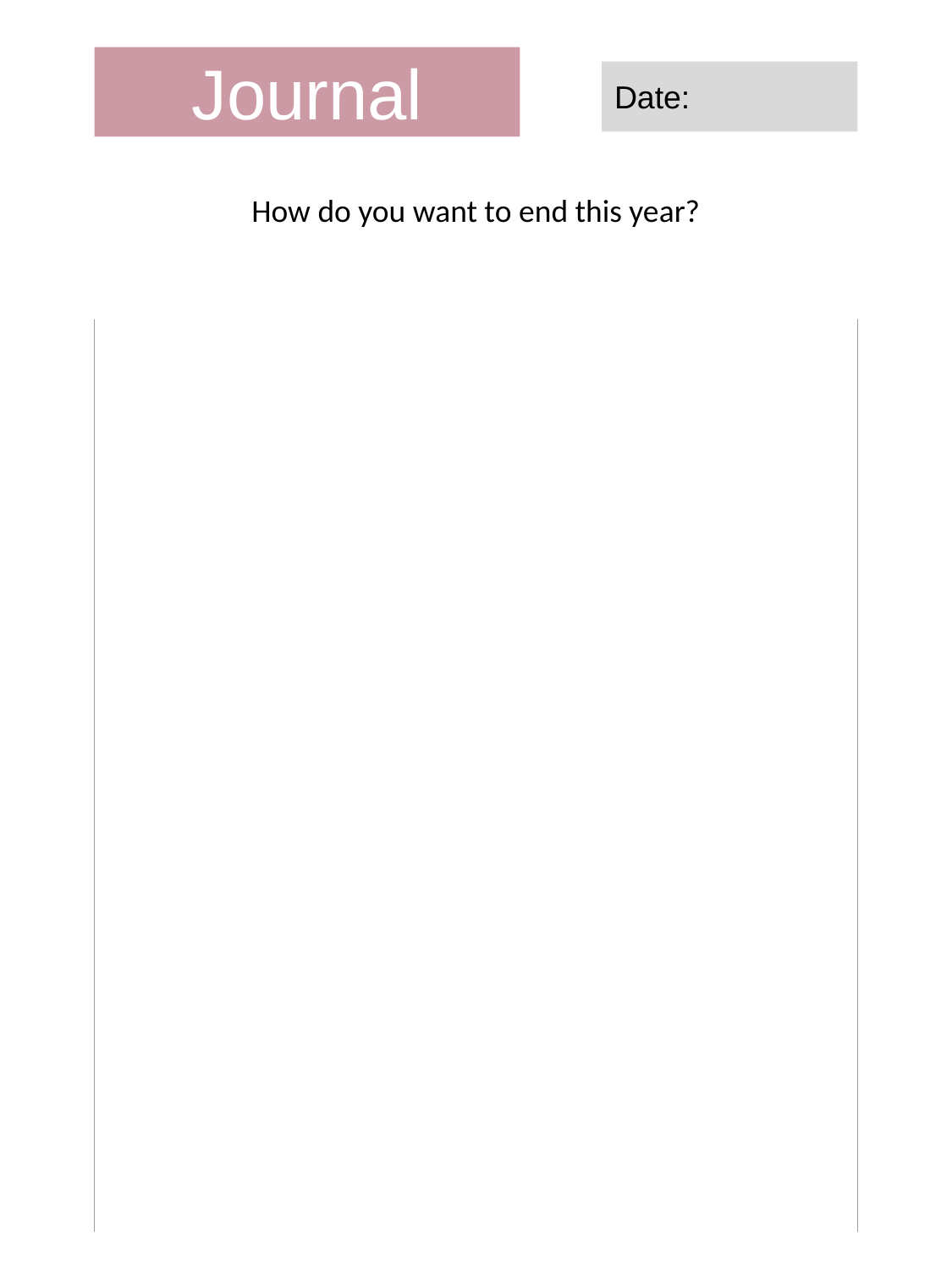

Journal

Date:
How do you want to end this year?
|  |
| --- |
|  |
|  |
|  |
|  |
|  |
|  |
|  |
|  |
|  |
|  |
|  |
|  |
|  |
|  |
|  |
|  |
|  |
|  |
|  |
|  |
|  |